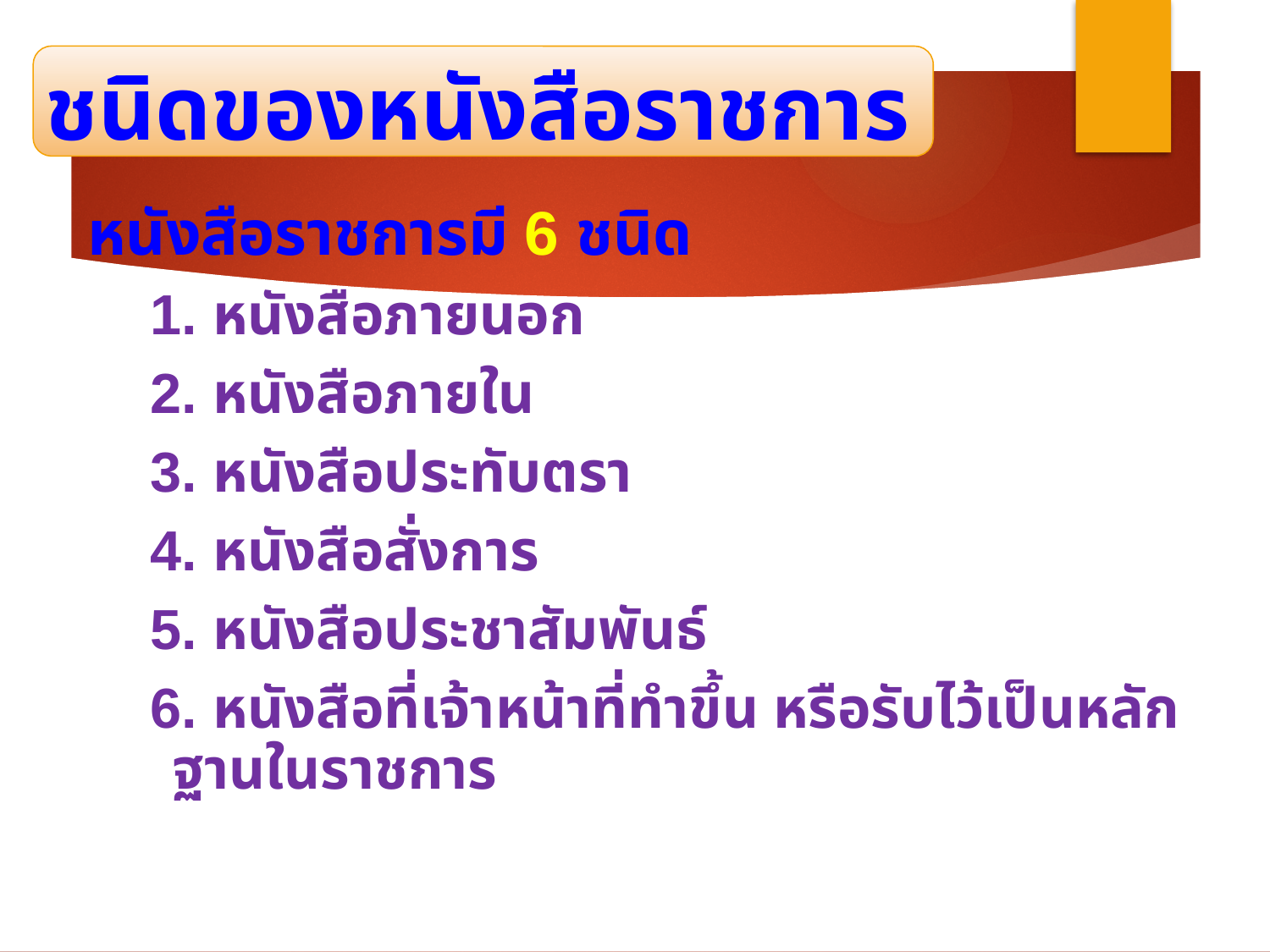

ชนิดของหนังสือราชการ

หนังสือราชการมี 6 ชนิด
    1. หนังสือภายนอก
    2. หนังสือภายใน
    3. หนังสือประทับตรา
    4. หนังสือสั่งการ
    5. หนังสือประชาสัมพันธ์
    6. หนังสือที่เจ้าหน้าที่ทำขึ้น หรือรับไว้เป็นหลักฐานในราชการ